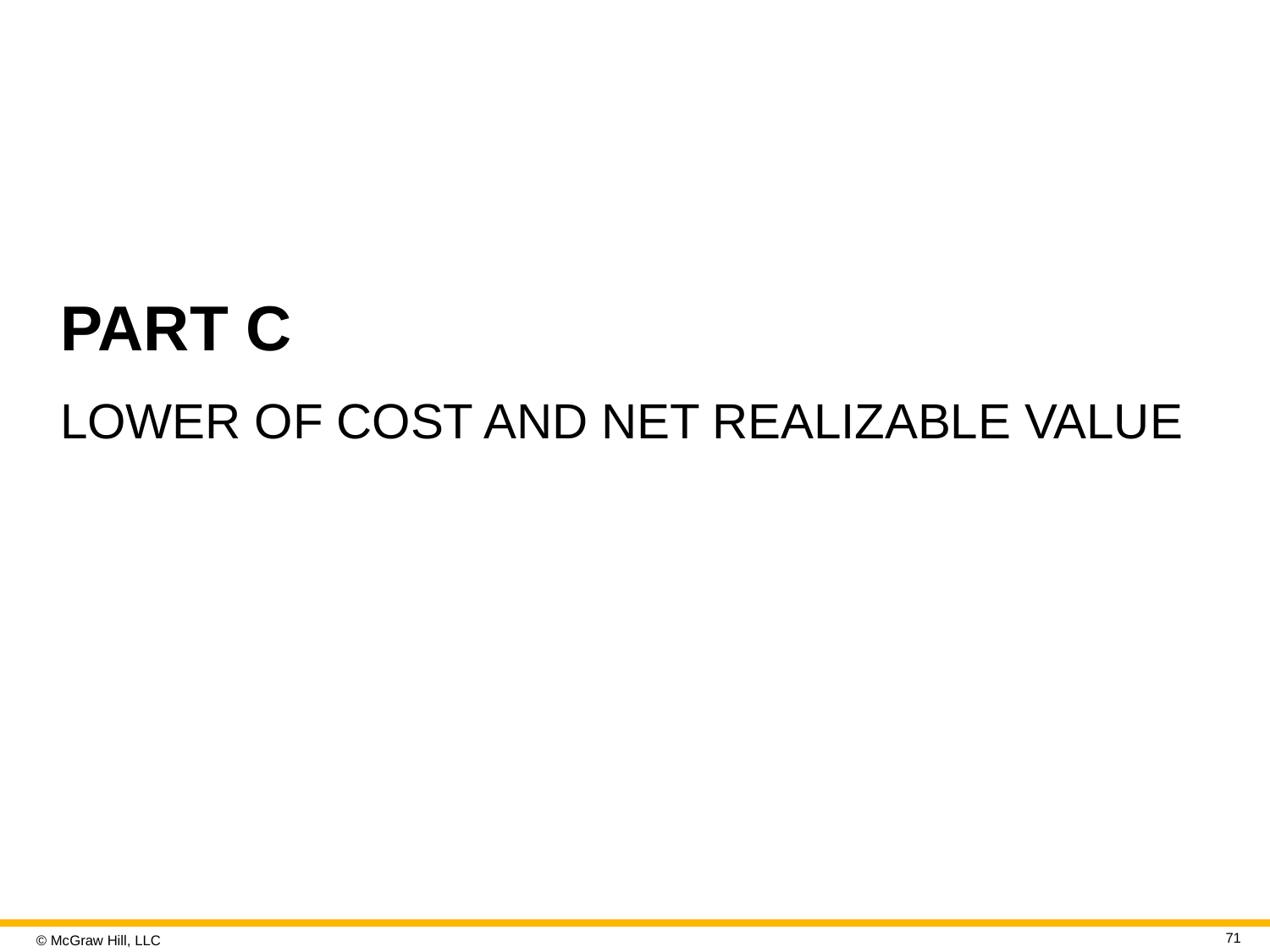

# PART C
LOWER OF COST AND NET REALIZABLE VALUE
71